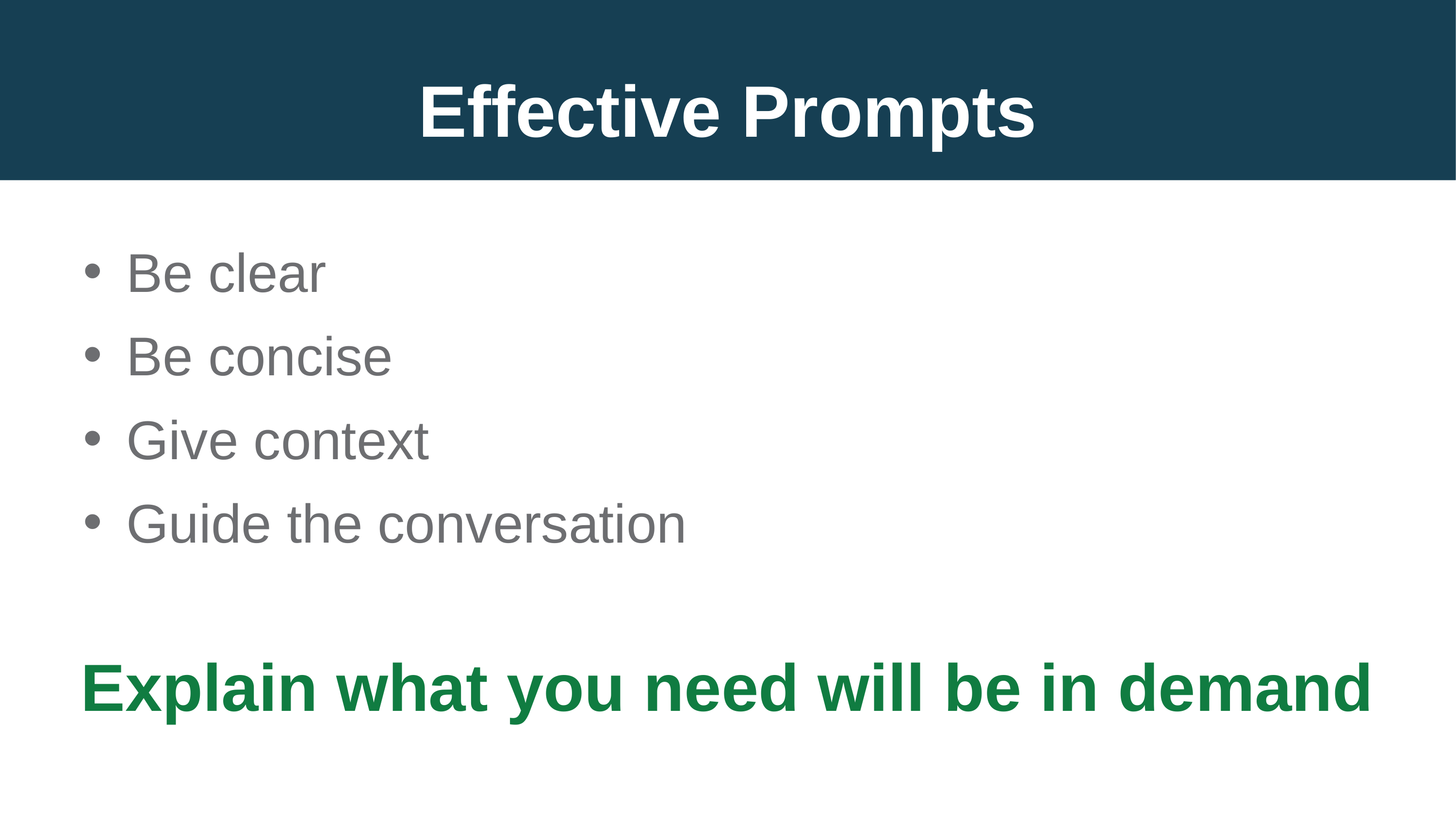

# Effective Prompts
Be clear
Be concise
Give context
Guide the conversation
Explain what you need will be in demand